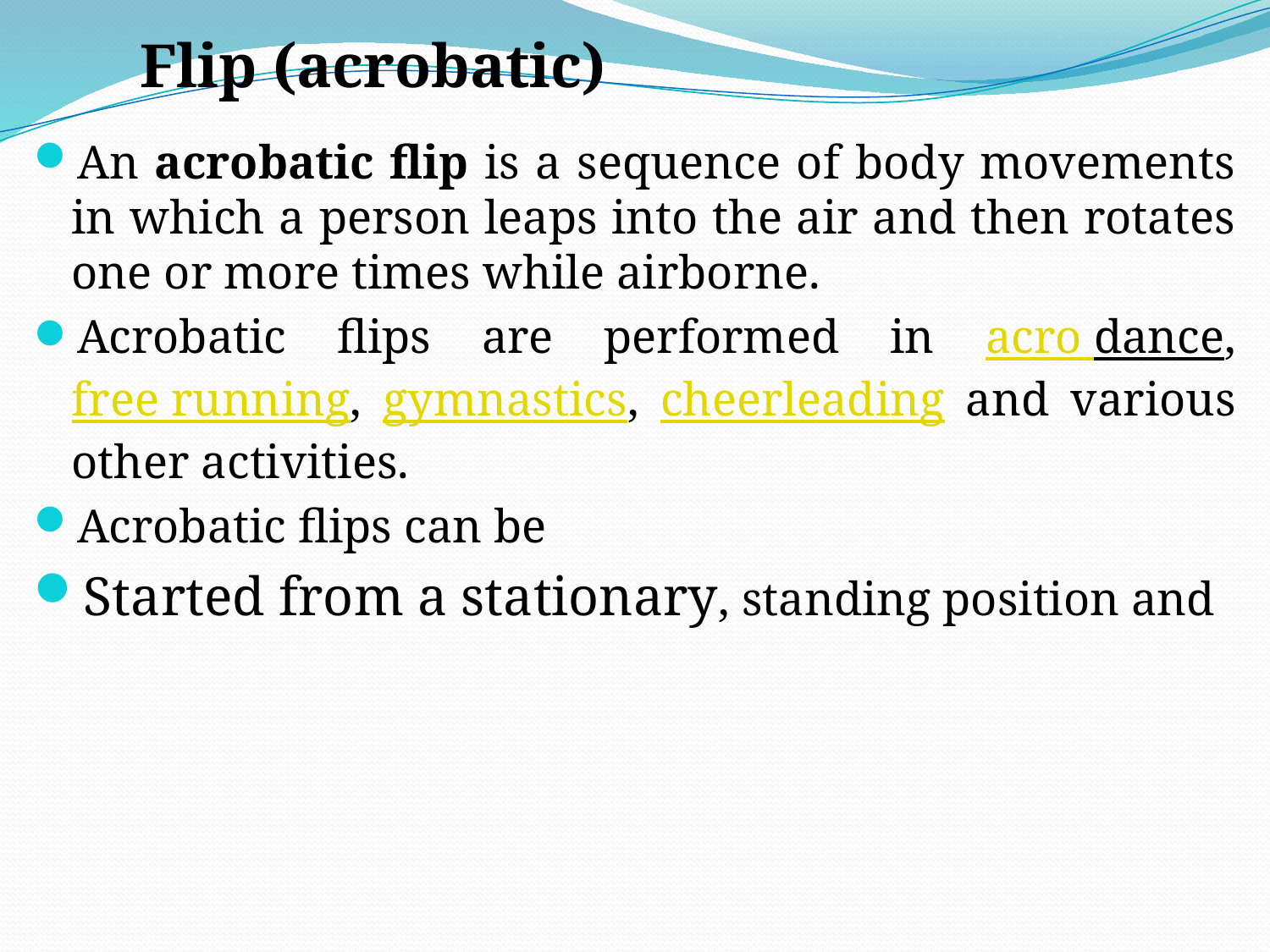

# Flip (acrobatic)
An acrobatic flip is a sequence of body movements in which a person leaps into the air and then rotates one or more times while airborne.
Acrobatic flips are performed in acro dance, free running, gymnastics, cheerleading and various other activities.
Acrobatic flips can be
Started from a stationary, standing position and